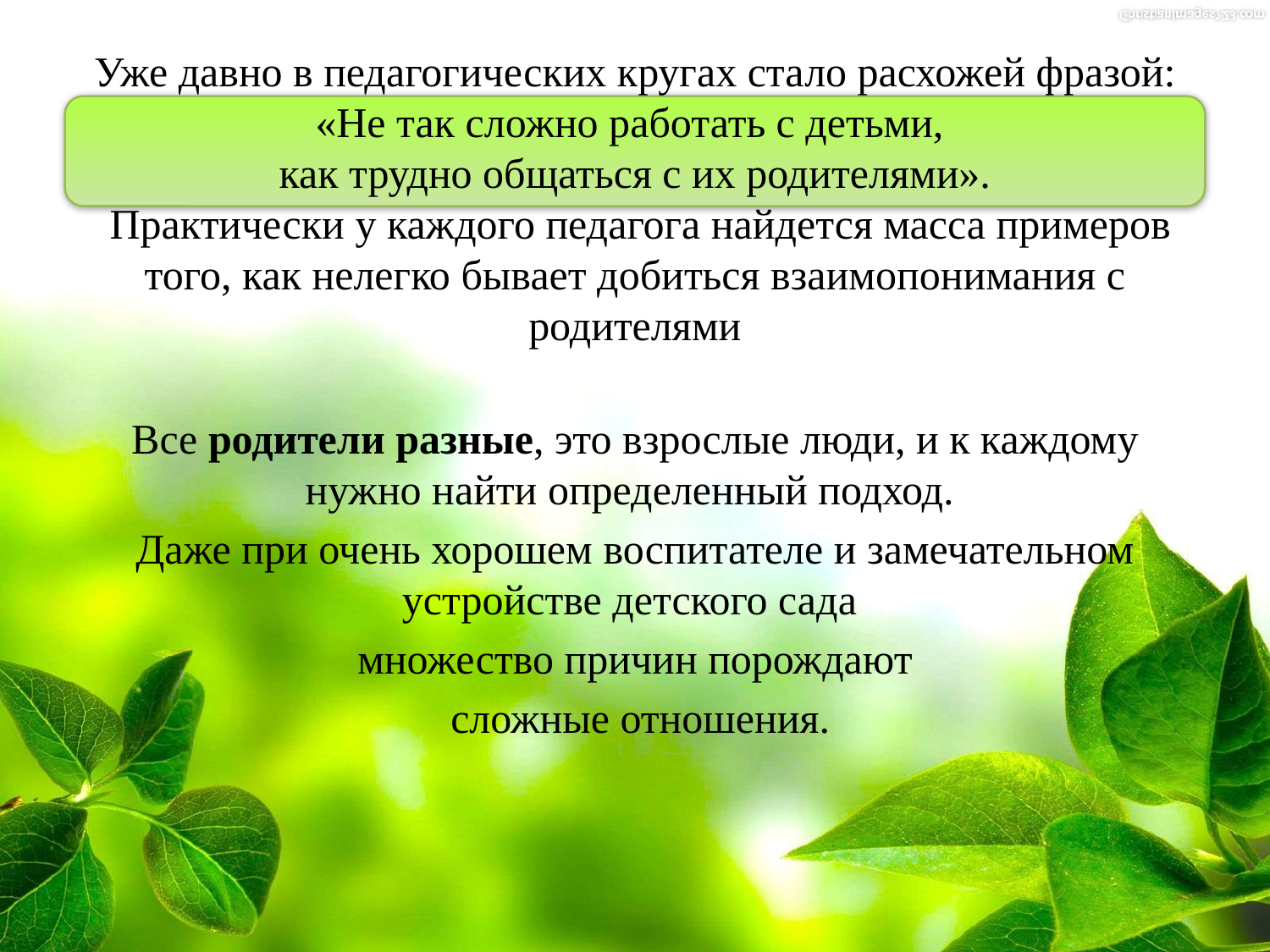

# Уже давно в педагогических кругах стало расхожей фразой: «Не так сложно работать с детьми, как трудно общаться с их родителями». Практически у каждого педагога найдется масса примеров того, как нелегко бывает добиться взаимопонимания с родителями

Все родители разные, это взрослые люди, и к каждому нужно найти определенный подход.
Даже при очень хорошем воспитателе и замечательном устройстве детского сада
множество причин порождают
 сложные отношения.